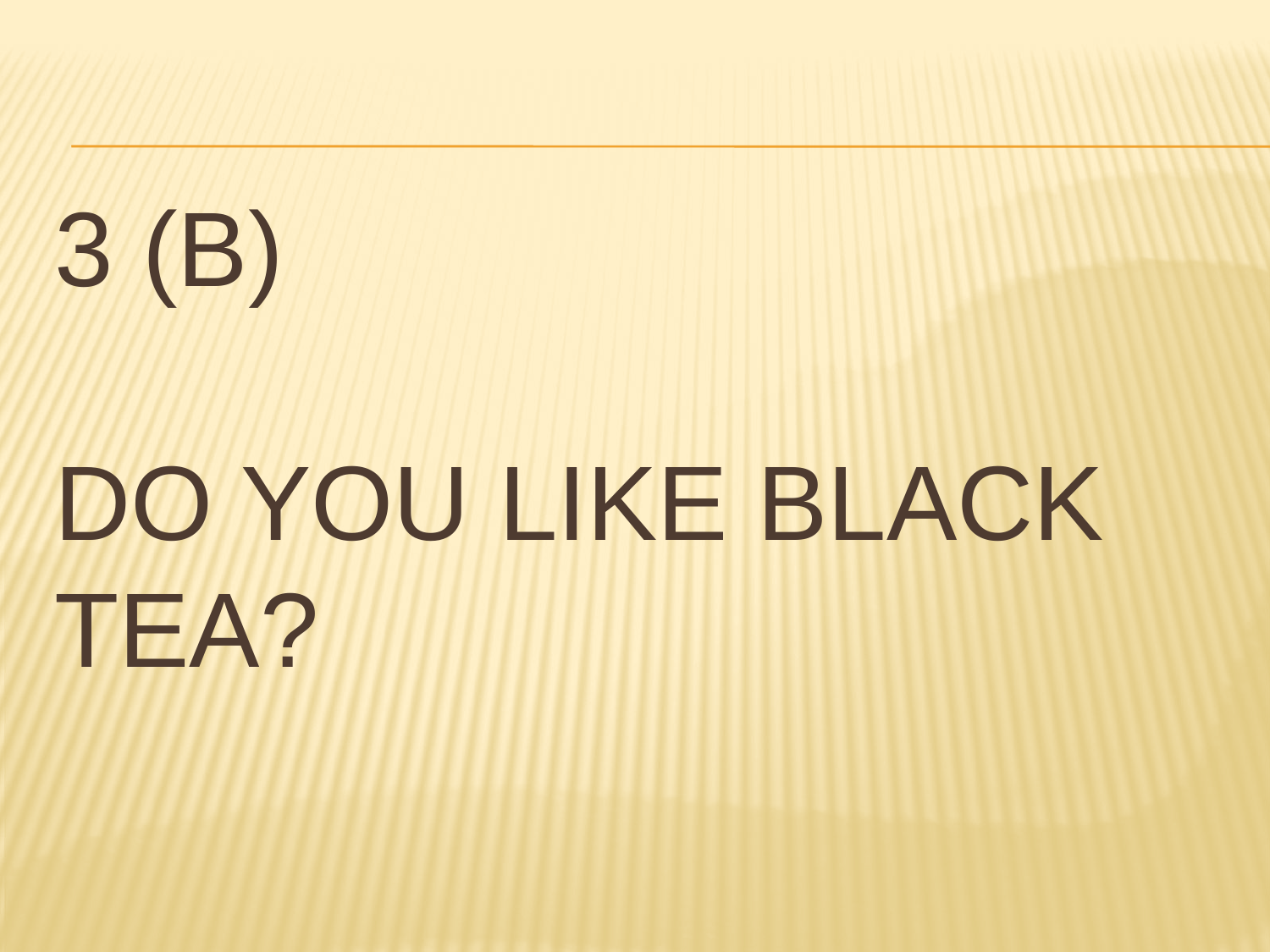

# 3 (b) do you like black tea?